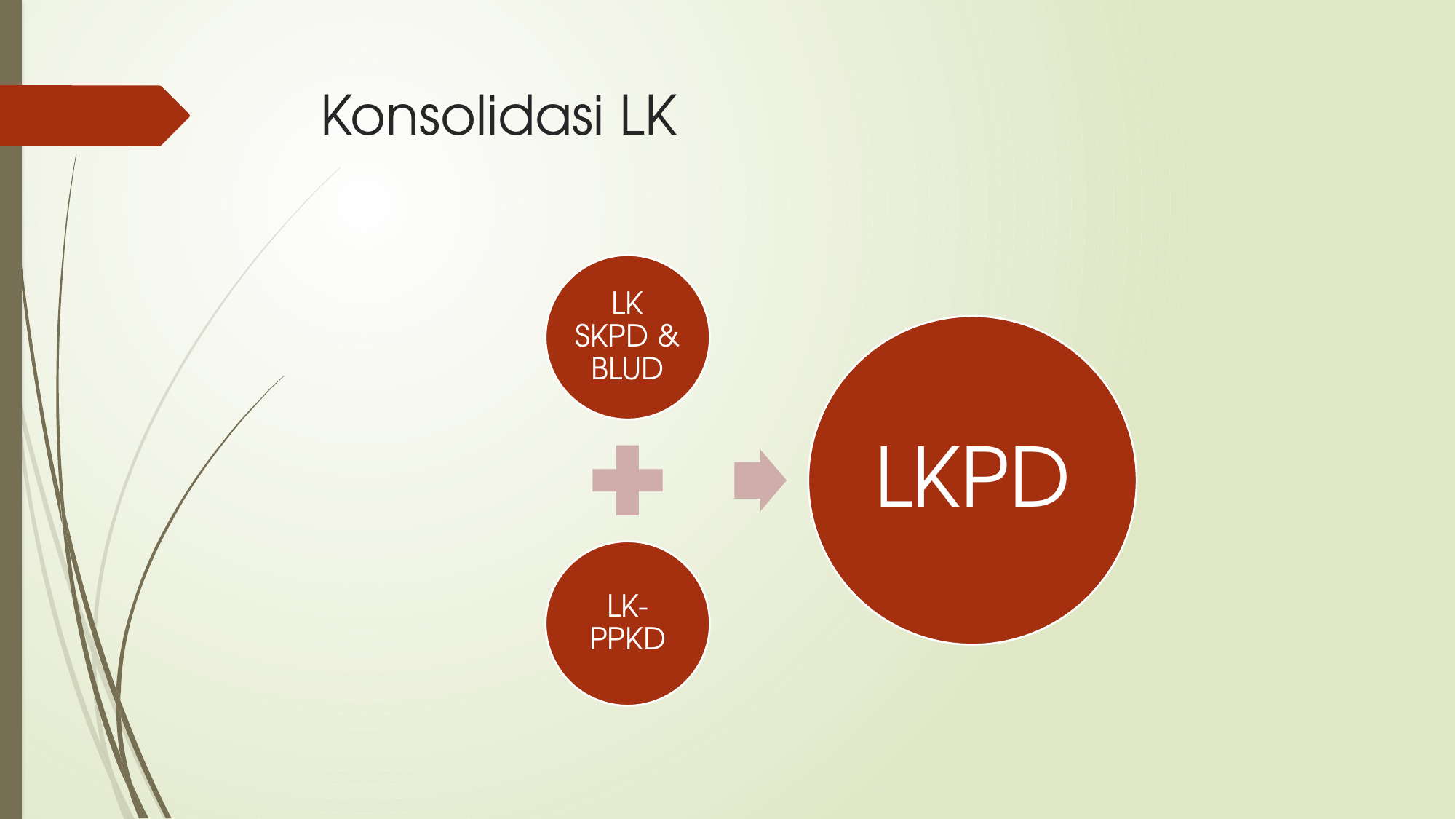

# Konsolidasi LK
LK SKPD & BLUD

LK-PPKD

LKPD